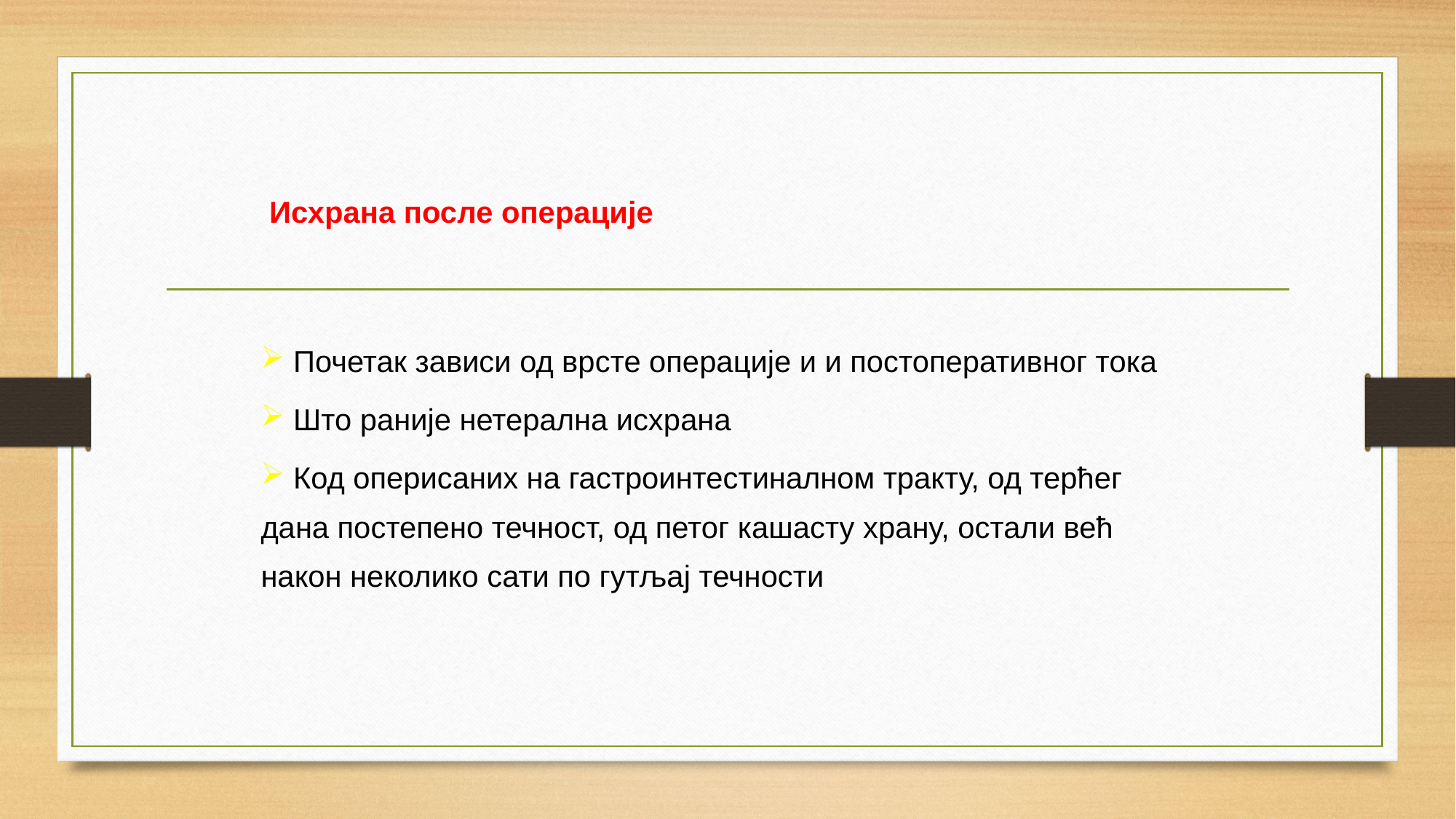

Исхрана после операције
 Почетак зависи од врсте операције и и постоперативног тока
 Што раније нетерална исхрана
 Код оперисаних на гастроинтестиналном тракту, од терћег дана постепено течност, од петог кашасту храну, остали већ након неколико сати по гутљај течности